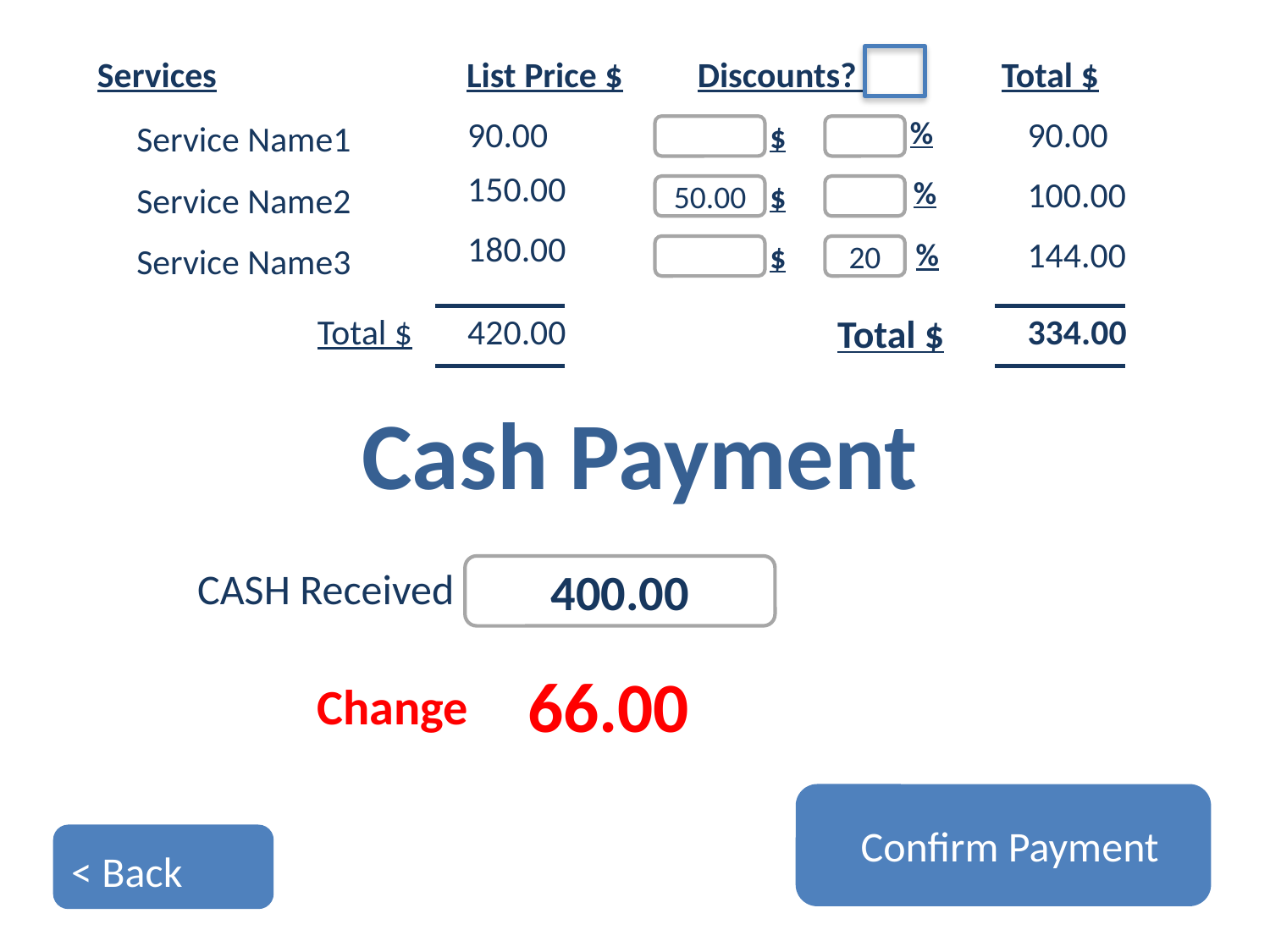

Services
List Price $
Discounts?

Total $
90.00
%
90.00
$
Service Name1

150.00
%
100.00
$
Service Name2
50.00

180.00
144.00
%
$
Service Name3

20
Total $
420.00
Total $
334.00
Cash Payment
CASH Received
400.00
66.00
Change

Confirm Payment

< Back